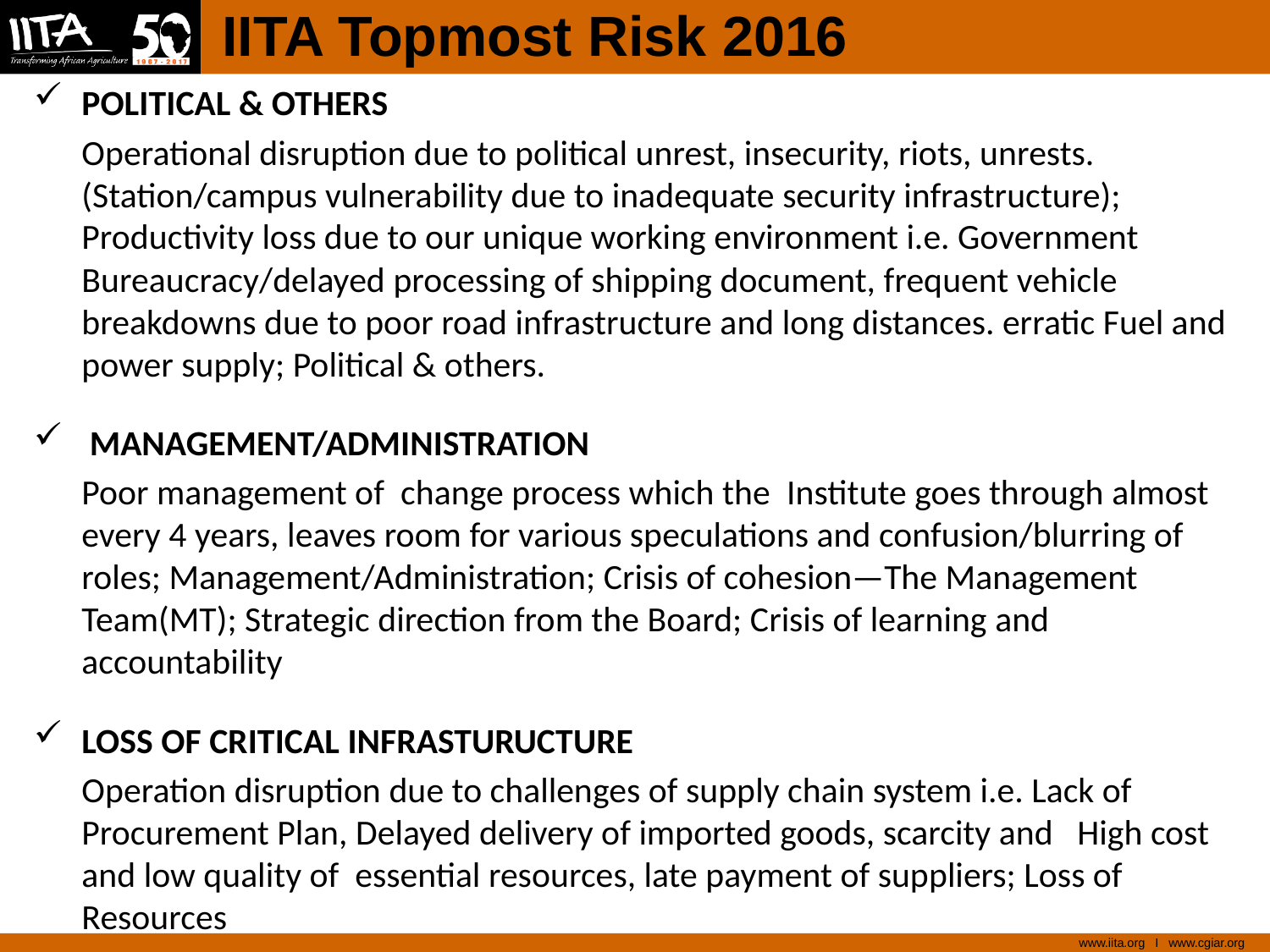

# IITA Topmost Risk 2016
POLITICAL & OTHERS
Operational disruption due to political unrest, insecurity, riots, unrests. (Station/campus vulnerability due to inadequate security infrastructure); Productivity loss due to our unique working environment i.e. Government Bureaucracy/delayed processing of shipping document, frequent vehicle breakdowns due to poor road infrastructure and long distances. erratic Fuel and power supply; Political & others.

 MANAGEMENT/ADMINISTRATION
	Poor management of  change process which the  Institute goes through almost every 4 years, leaves room for various speculations and confusion/blurring of roles; Management/Administration; Crisis of cohesion—The Management Team(MT); Strategic direction from the Board; Crisis of learning and accountability

LOSS OF CRITICAL INFRASTURUCTURE
Operation disruption due to challenges of supply chain system i.e. Lack of Procurement Plan, Delayed delivery of imported goods, scarcity and   High cost and low quality of  essential resources, late payment of suppliers; Loss of Resources